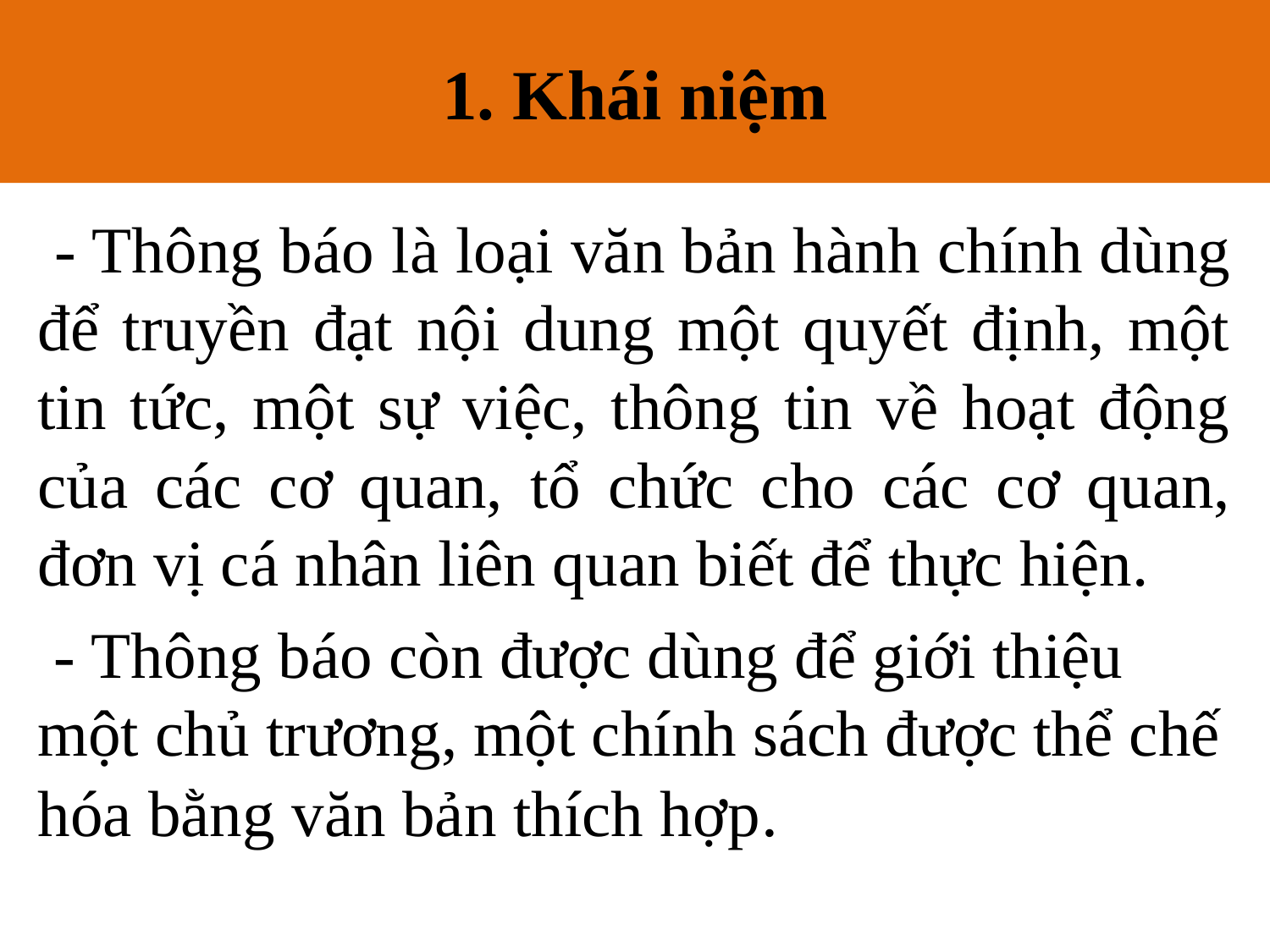

1. Khái niệm
# 1.Khái niệm thông báo
 - Thông báo là loại văn bản hành chính dùng để truyền đạt nội dung một quyết định, một tin tức, một sự việc, thông tin về hoạt động của các cơ quan, tổ chức cho các cơ quan, đơn vị cá nhân liên quan biết để thực hiện.
 - Thông báo còn được dùng để giới thiệu một chủ trương, một chính sách được thể chế hóa bằng văn bản thích hợp.